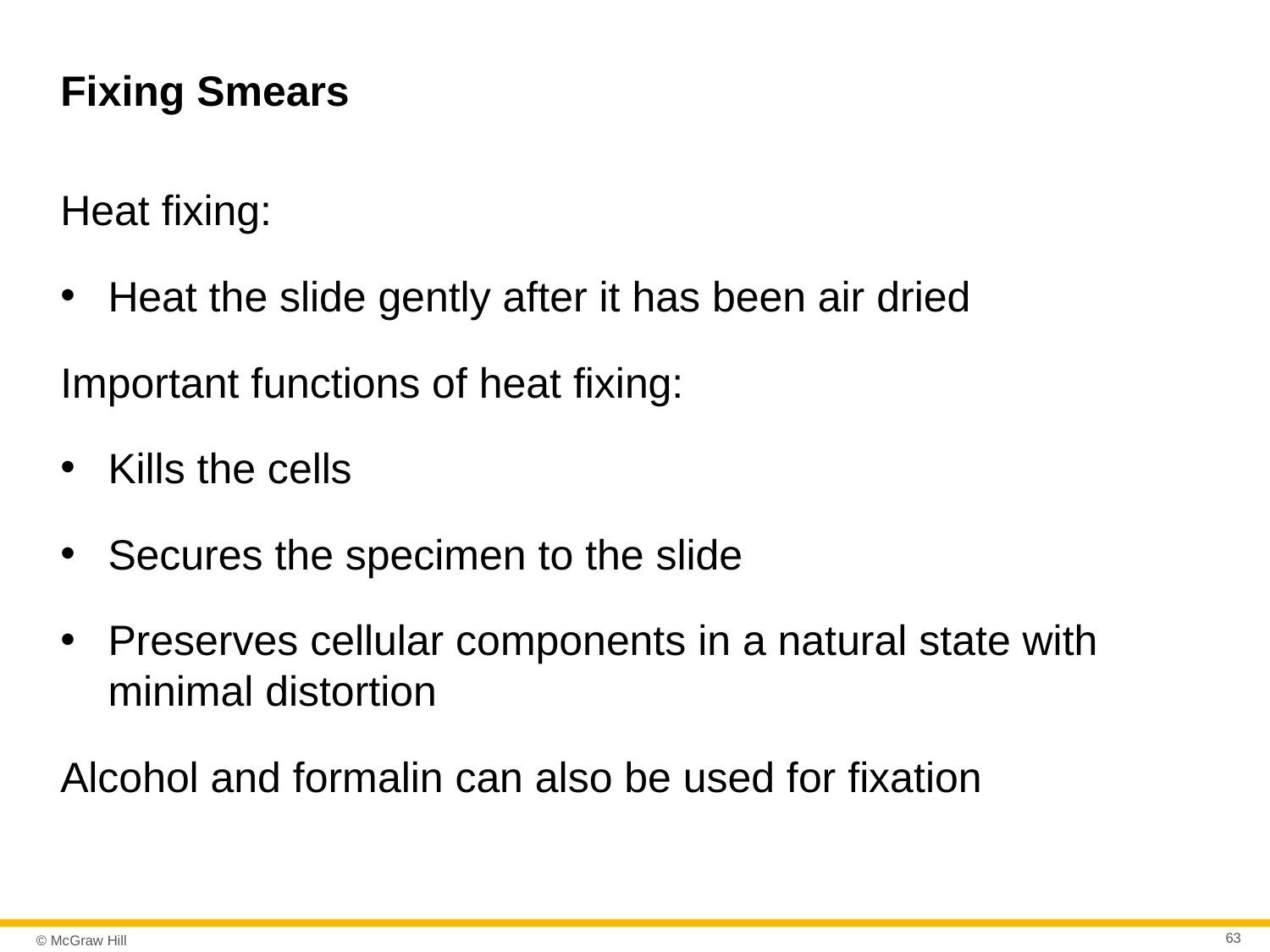

# Fixing Smears
Heat fixing:
Heat the slide gently after it has been air dried
Important functions of heat fixing:
Kills the cells
Secures the specimen to the slide
Preserves cellular components in a natural state with minimal distortion
Alcohol and formalin can also be used for fixation